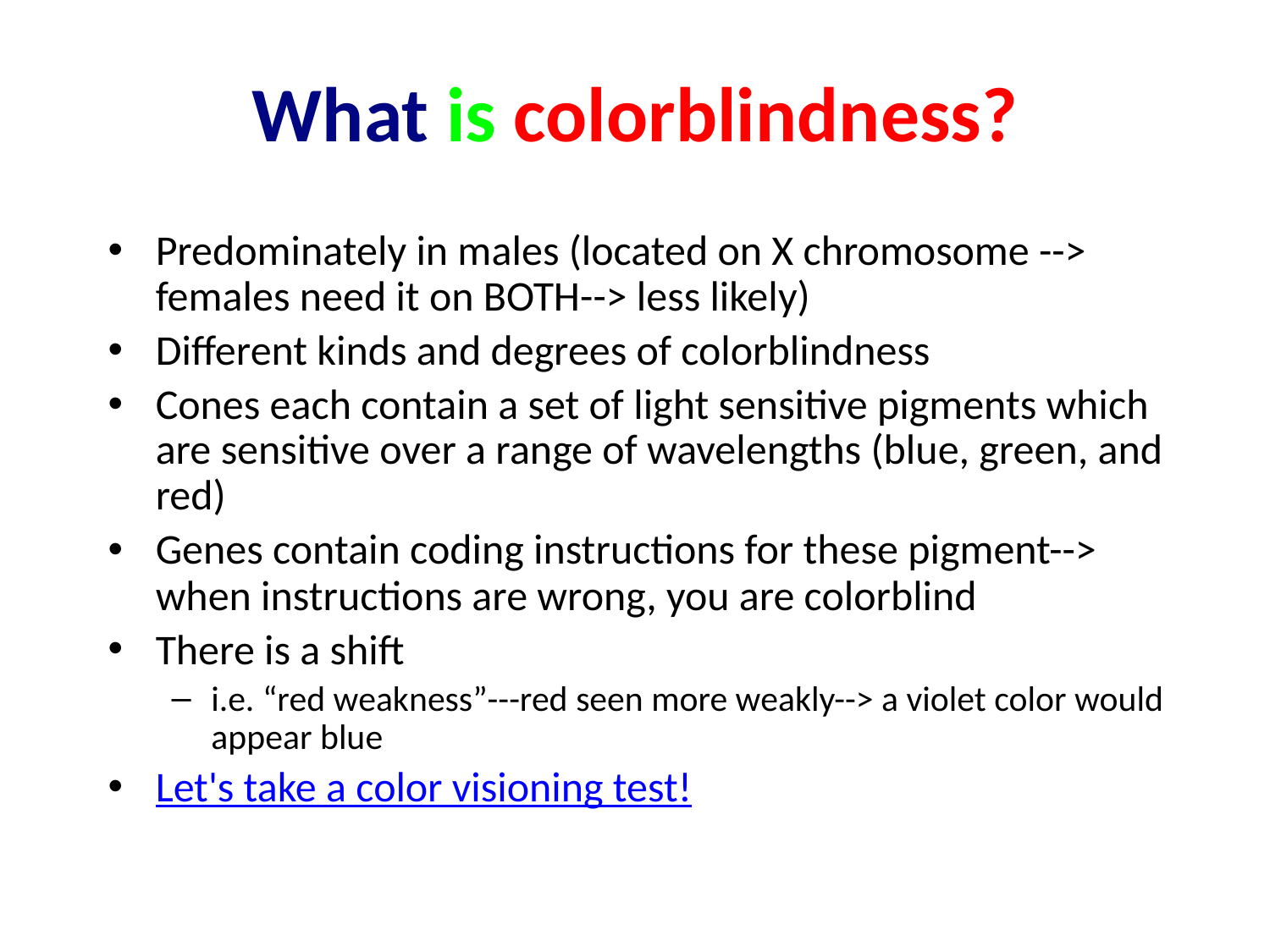

# What is colorblindness?
Predominately in males (located on X chromosome --> females need it on BOTH--> less likely)
Different kinds and degrees of colorblindness
Cones each contain a set of light sensitive pigments which are sensitive over a range of wavelengths (blue, green, and red)
Genes contain coding instructions for these pigment--> when instructions are wrong, you are colorblind
There is a shift
i.e. “red weakness”---red seen more weakly--> a violet color would appear blue
Let's take a color visioning test!